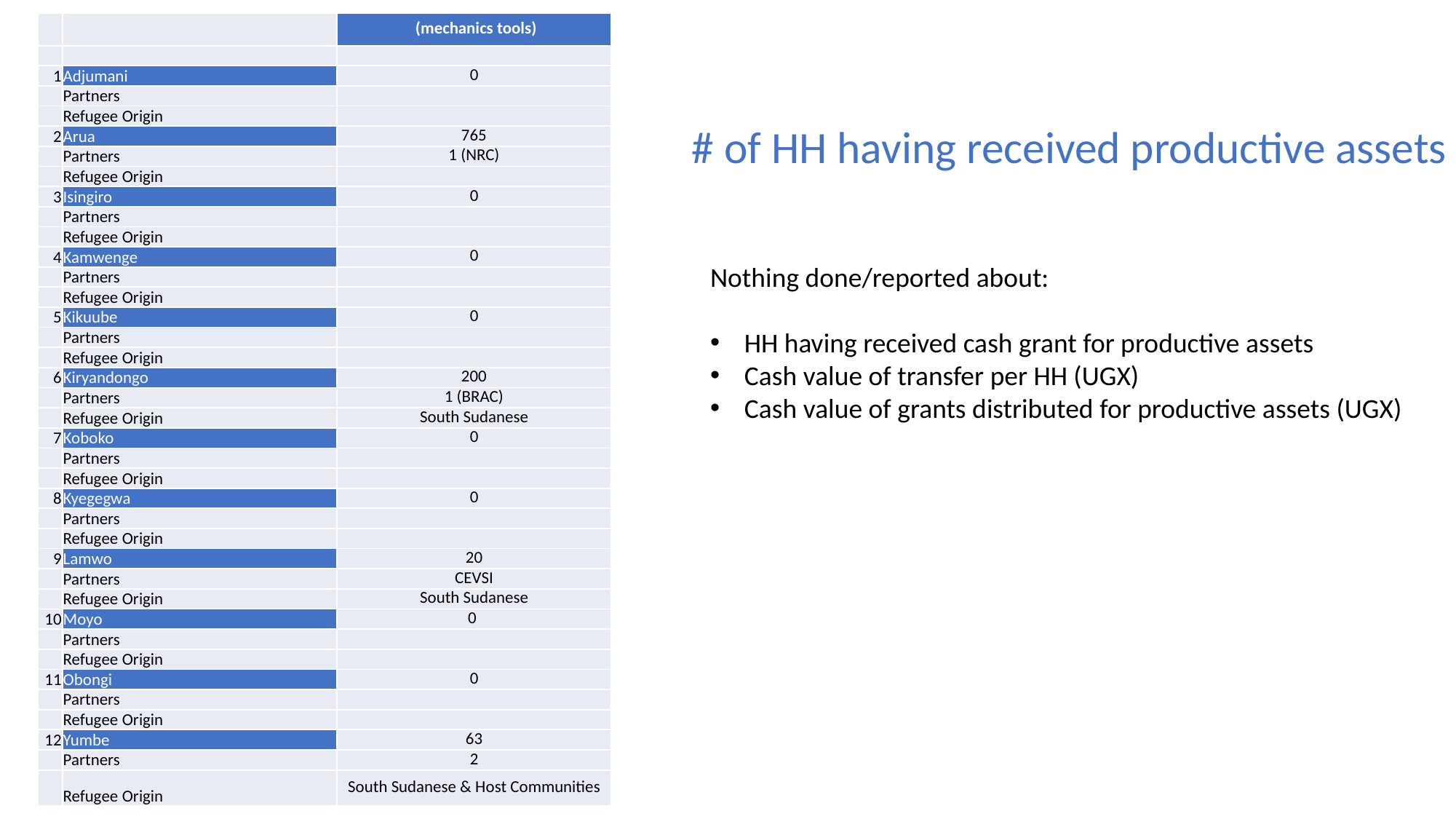

|  |  | (mechanics tools) |
| --- | --- | --- |
|  |  |  |
| 1 | Adjumani | 0 |
|  | Partners |  |
|  | Refugee Origin |  |
| 2 | Arua | 765 |
|  | Partners | 1 (NRC) |
|  | Refugee Origin |  |
| 3 | Isingiro | 0 |
|  | Partners |  |
|  | Refugee Origin |  |
| 4 | Kamwenge | 0 |
|  | Partners |  |
|  | Refugee Origin |  |
| 5 | Kikuube | 0 |
|  | Partners |  |
|  | Refugee Origin |  |
| 6 | Kiryandongo | 200 |
|  | Partners | 1 (BRAC) |
|  | Refugee Origin | South Sudanese |
| 7 | Koboko | 0 |
|  | Partners |  |
|  | Refugee Origin |  |
| 8 | Kyegegwa | 0 |
|  | Partners |  |
|  | Refugee Origin |  |
| 9 | Lamwo | 20 |
|  | Partners | CEVSI |
|  | Refugee Origin | South Sudanese |
| 10 | Moyo | 0 |
|  | Partners |  |
|  | Refugee Origin |  |
| 11 | Obongi | 0 |
|  | Partners |  |
|  | Refugee Origin |  |
| 12 | Yumbe | 63 |
|  | Partners | 2 |
|  | Refugee Origin | South Sudanese & Host Communities |
# # of HH having received productive assets
Nothing done/reported about:

HH having received cash grant for productive assets
Cash value of transfer per HH (UGX)
Cash value of grants distributed for productive assets (UGX)